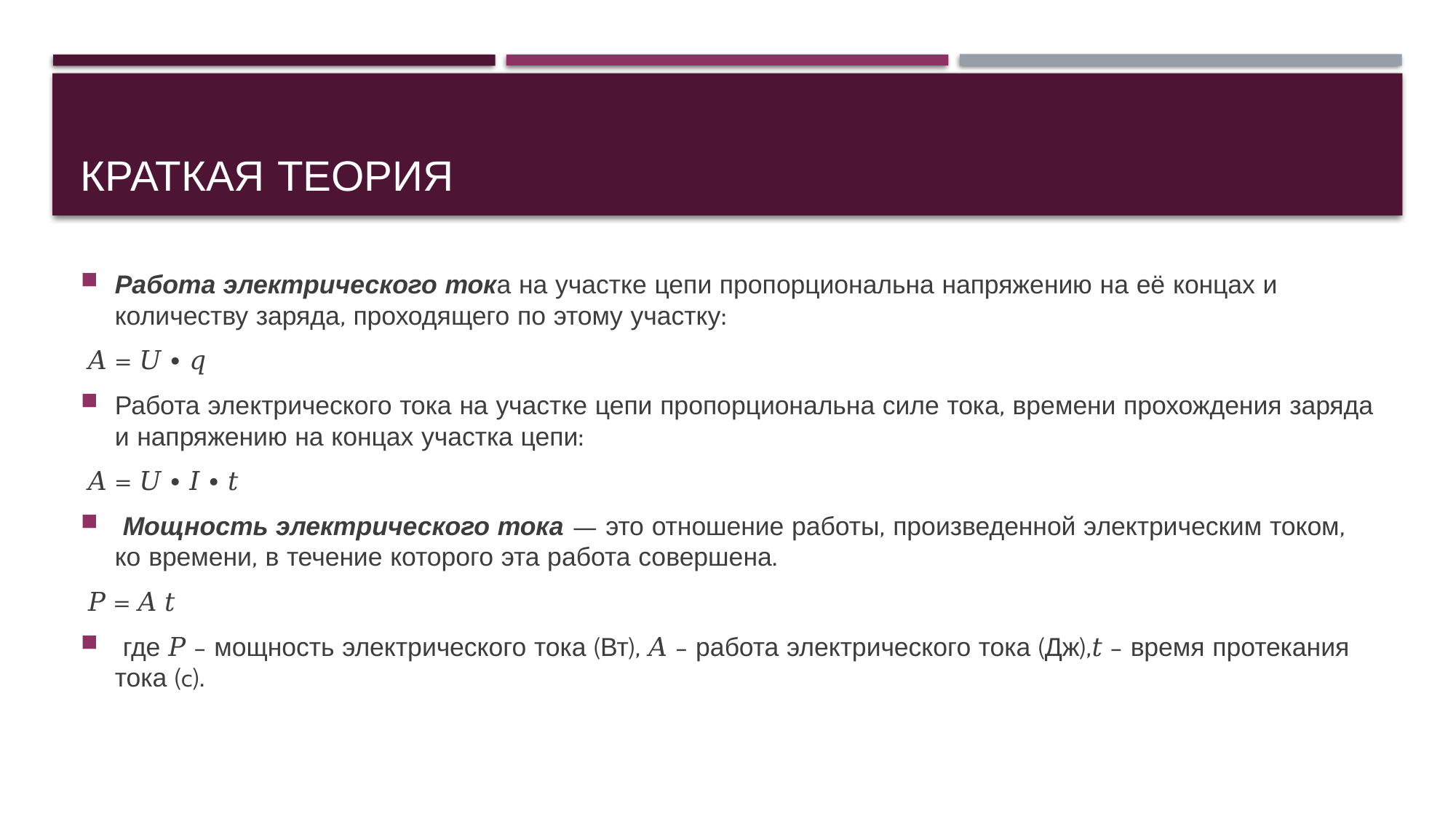

# Краткая теория
Работа электрического тока на участке цепи пропорциональна напряжению на её концах и количеству заряда, проходящего по этому участку:
 𝐴 = 𝑈 ∙ 𝑞
Работа электрического тока на участке цепи пропорциональна силе тока, времени прохождения заряда и напряжению на концах участка цепи:
 𝐴 = 𝑈 ∙ 𝐼 ∙ 𝑡
 Мощность электрического тока — это отношение работы, произведенной электрическим током, ко времени, в течение которого эта работа совершена.
 𝑃 = 𝐴 𝑡
 где 𝑃 – мощность электрического тока (Вт), 𝐴 – работа электрического тока (Дж),𝑡 – время протекания тока (c).